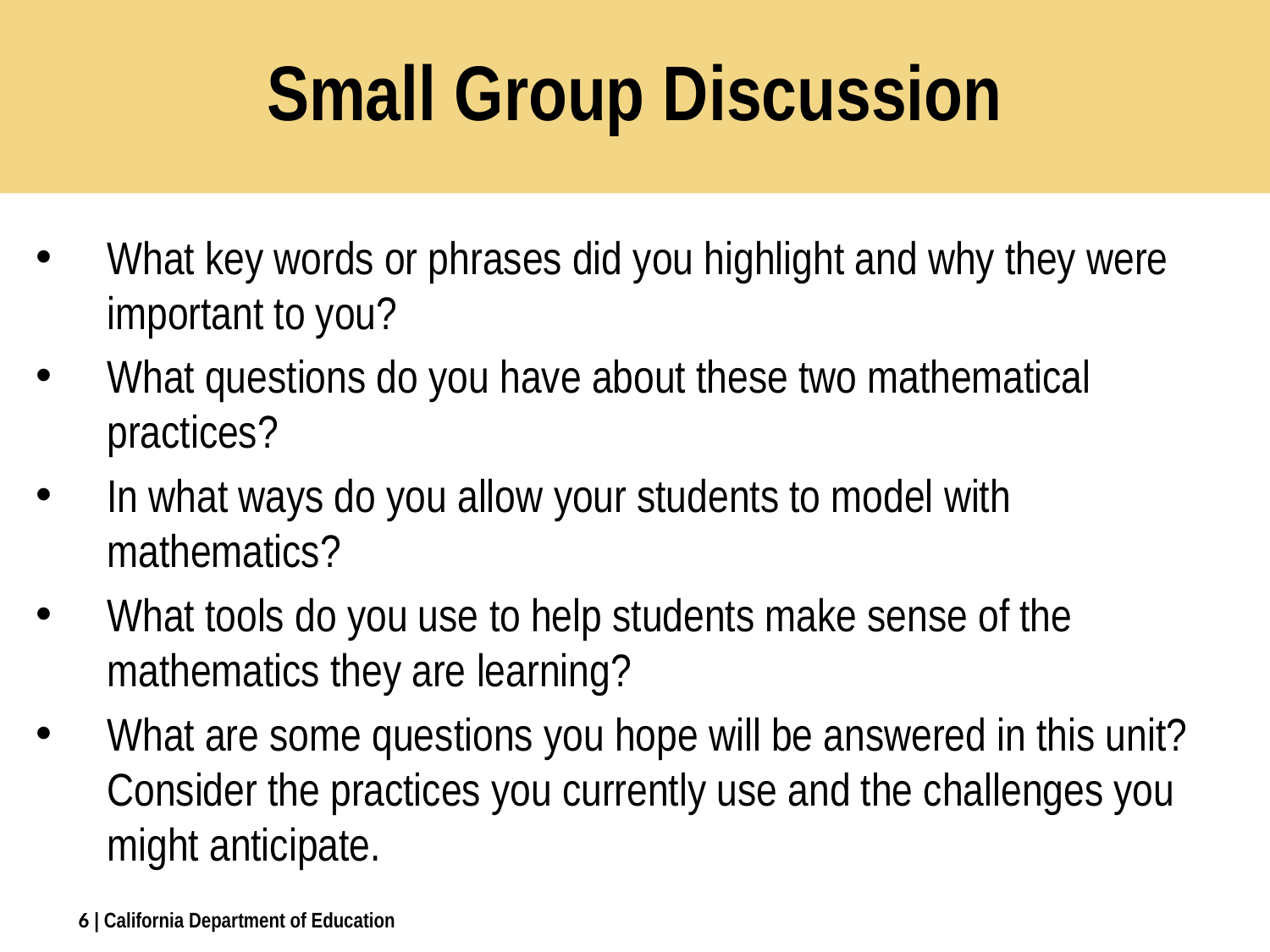

# Small Group Discussion
What key words or phrases did you highlight and why they were important to you?
What questions do you have about these two mathematical practices?
In what ways do you allow your students to model with mathematics?
What tools do you use to help students make sense of the mathematics they are learning?
What are some questions you hope will be answered in this unit? Consider the practices you currently use and the challenges you might anticipate.

6
| California Department of Education